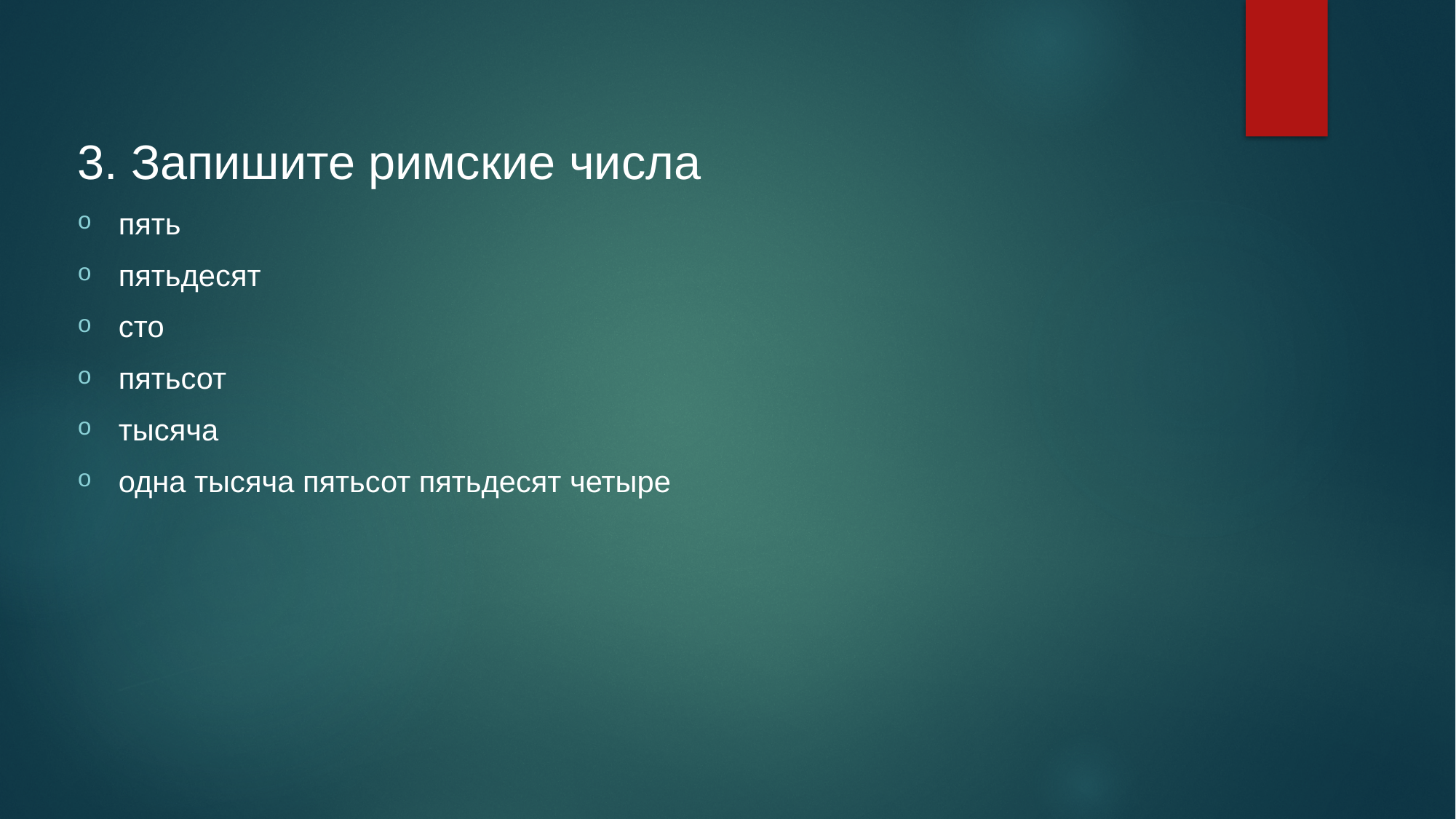

3. Запишите римские числа
пять
пятьдесят
сто
пятьсот
тысяча
одна тысяча пятьсот пятьдесят четыре